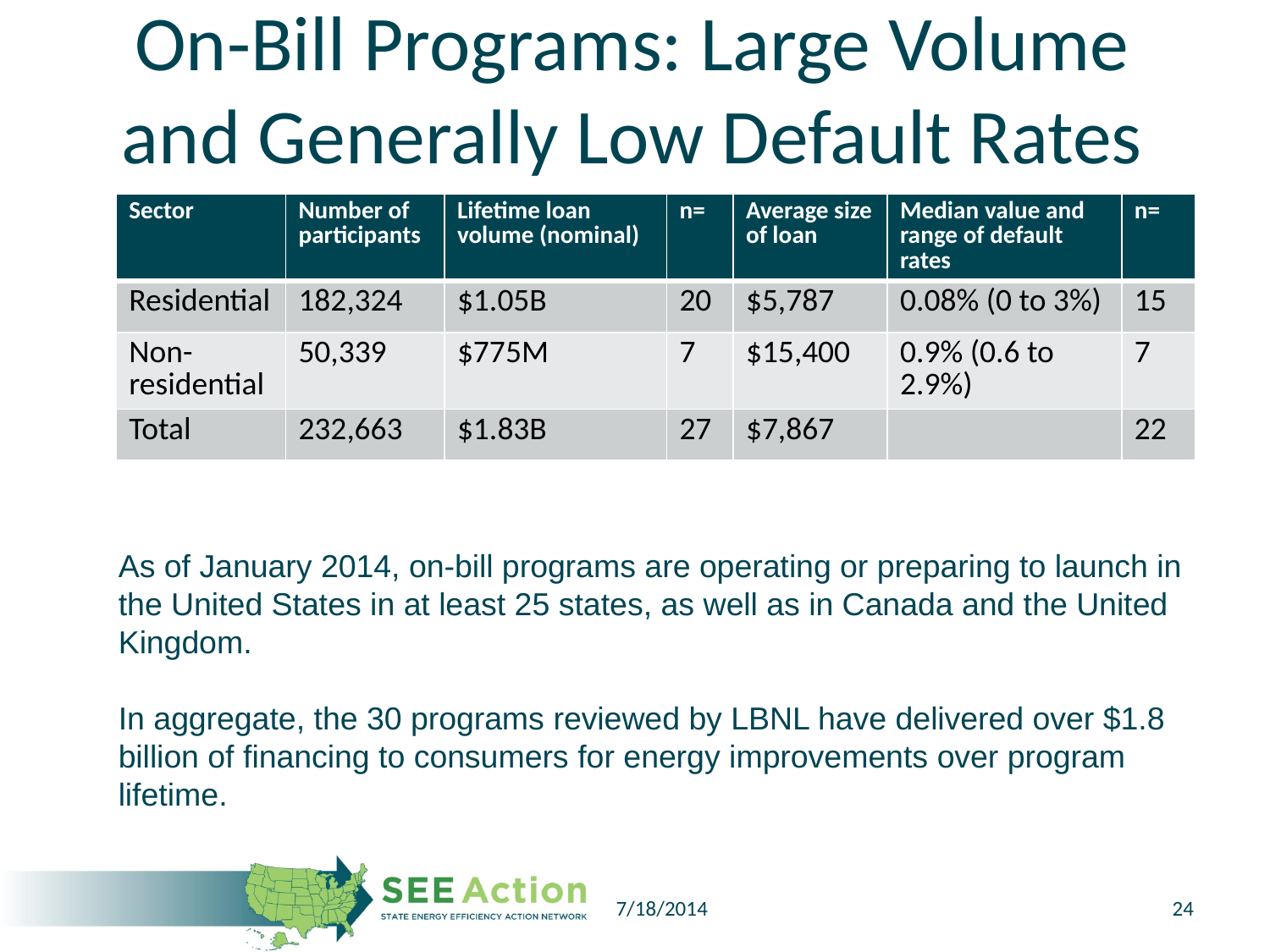

# On-Bill Programs: Large Volume and Generally Low Default Rates
| Sector | Number of participants | Lifetime loan volume (nominal) | n= | Average size of loan | Median value and range of default rates | n= |
| --- | --- | --- | --- | --- | --- | --- |
| Residential | 182,324 | $1.05B | 20 | $5,787 | 0.08% (0 to 3%) | 15 |
| Non-residential | 50,339 | $775M | 7 | $15,400 | 0.9% (0.6 to 2.9%) | 7 |
| Total | 232,663 | $1.83B | 27 | $7,867 |  | 22 |
As of January 2014, on-bill programs are operating or preparing to launch in the United States in at least 25 states, as well as in Canada and the United Kingdom.

In aggregate, the 30 programs reviewed by LBNL have delivered over $1.8 billion of financing to consumers for energy improvements over program lifetime.
7/18/2014
24